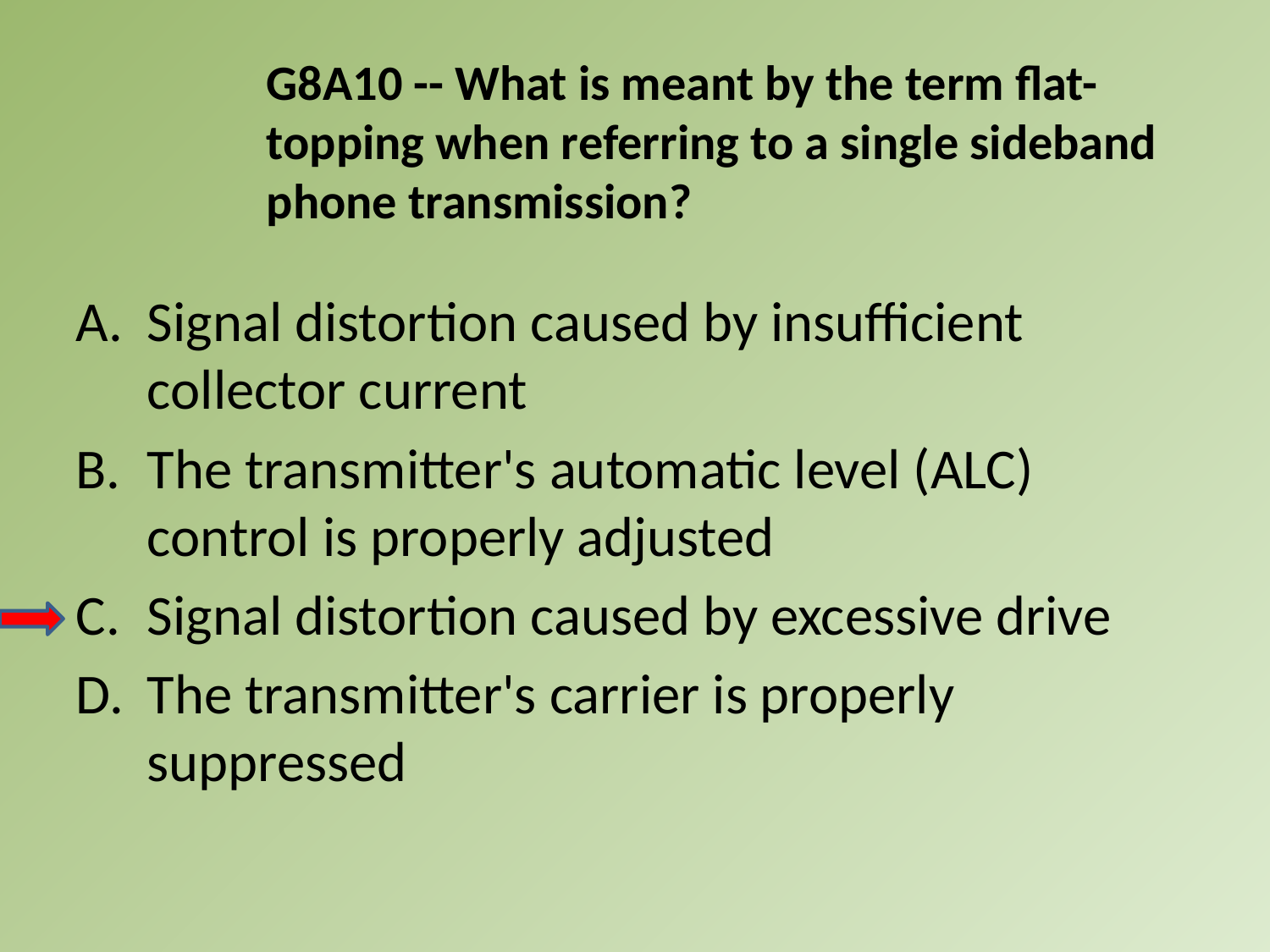

G8A10 -- What is meant by the term flat-topping when referring to a single sideband phone transmission?
A.	Signal distortion caused by insufficient collector current
B.	The transmitter's automatic level (ALC) control is properly adjusted
C.	Signal distortion caused by excessive drive
D.	The transmitter's carrier is properly suppressed